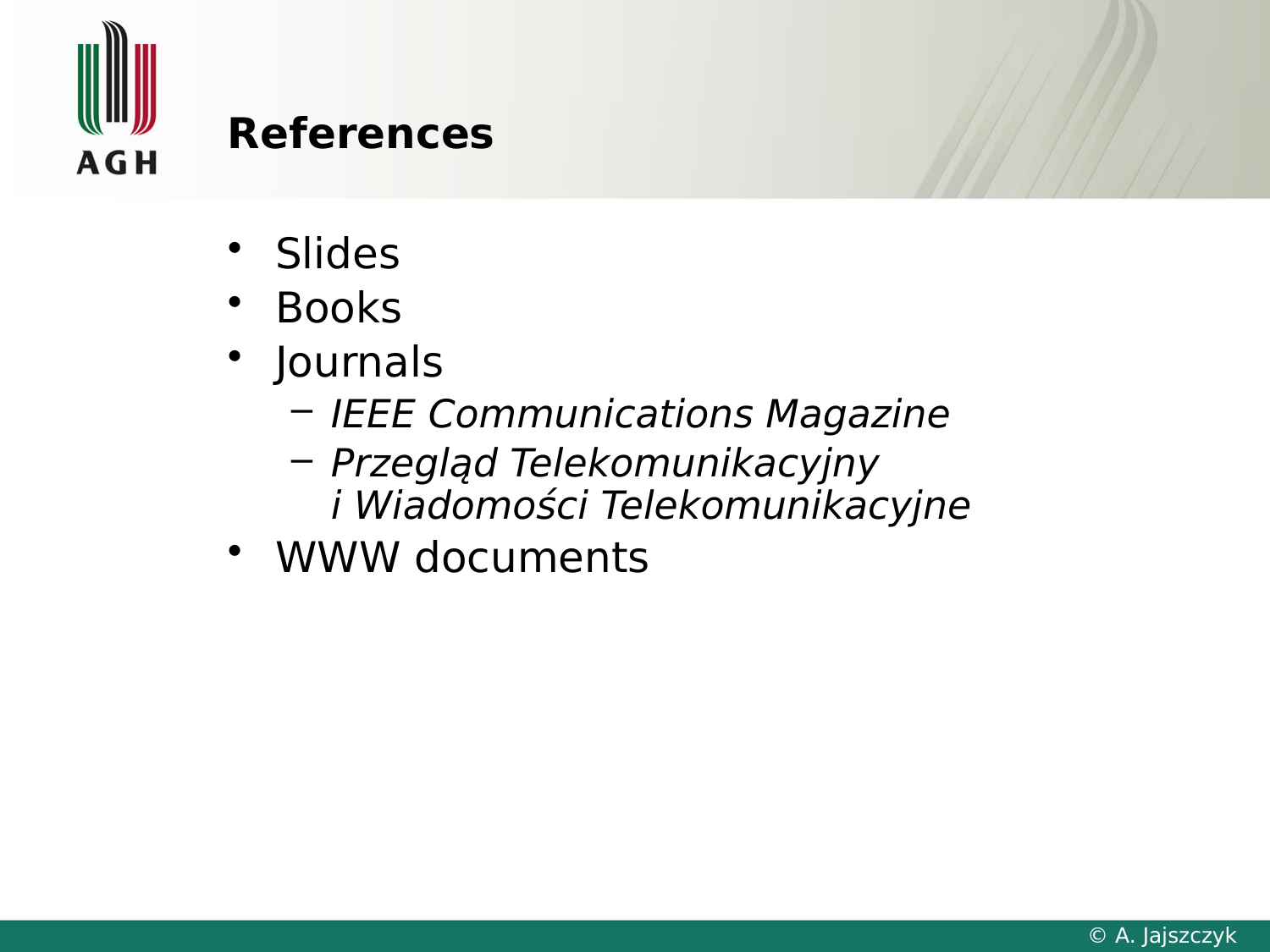

# References
Slides
Books
Journals
IEEE Communications Magazine
Przegląd Telekomunikacyjny
i Wiadomości Telekomunikacyjne
WWW documents